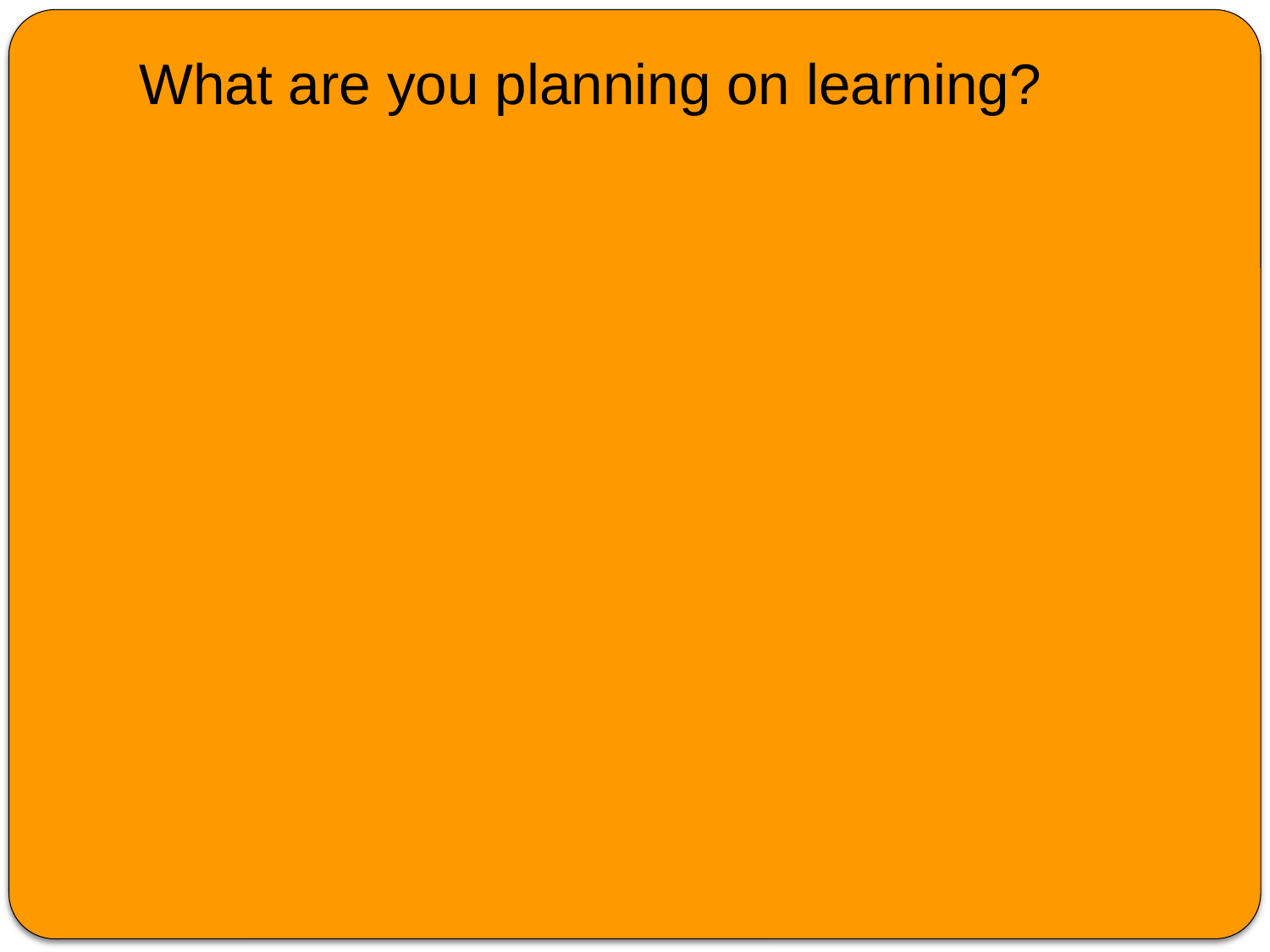

# What are you planning on learning?